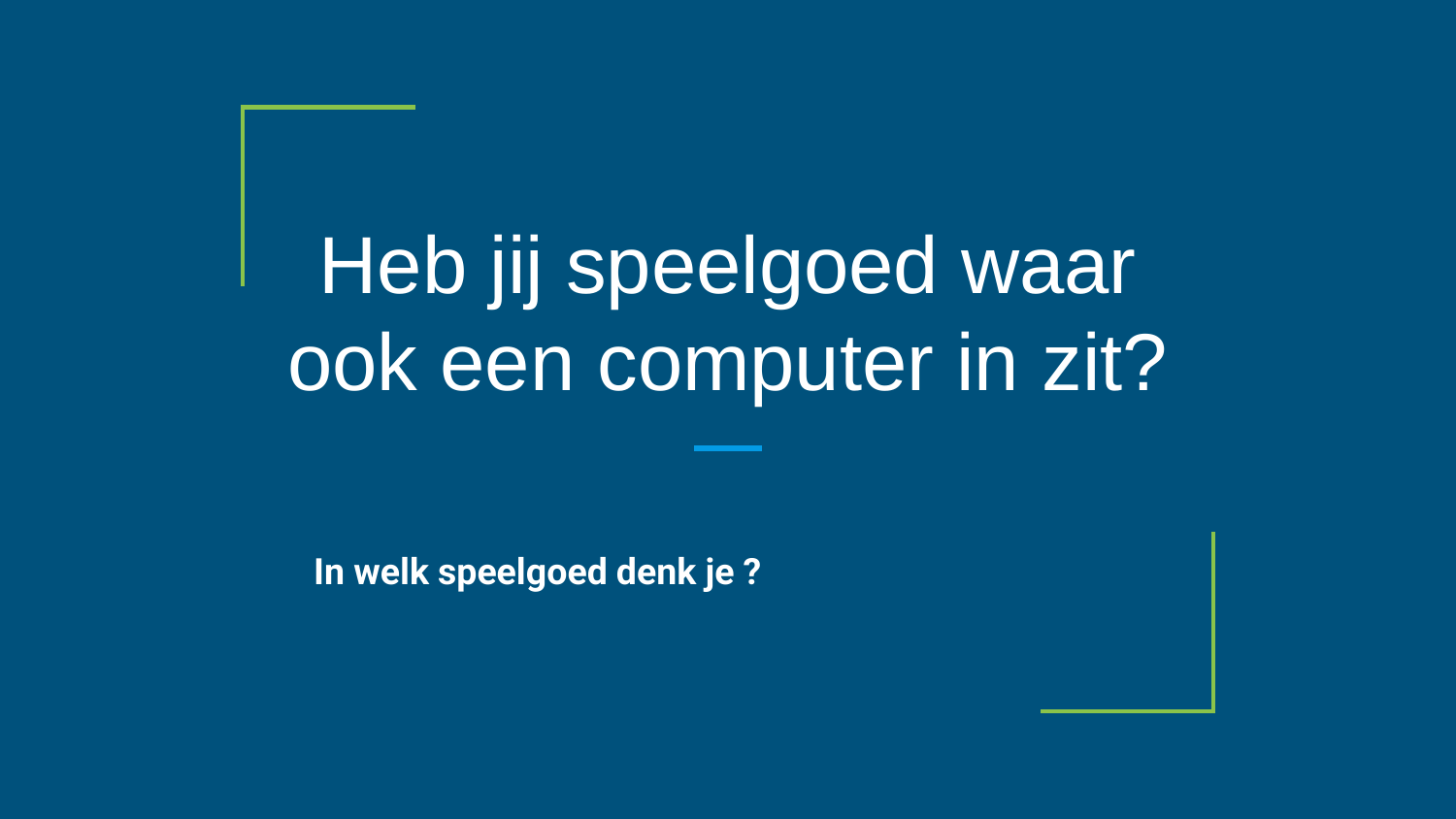

# Heb jij speelgoed waar ook een computer in zit?
In welk speelgoed denk je ?